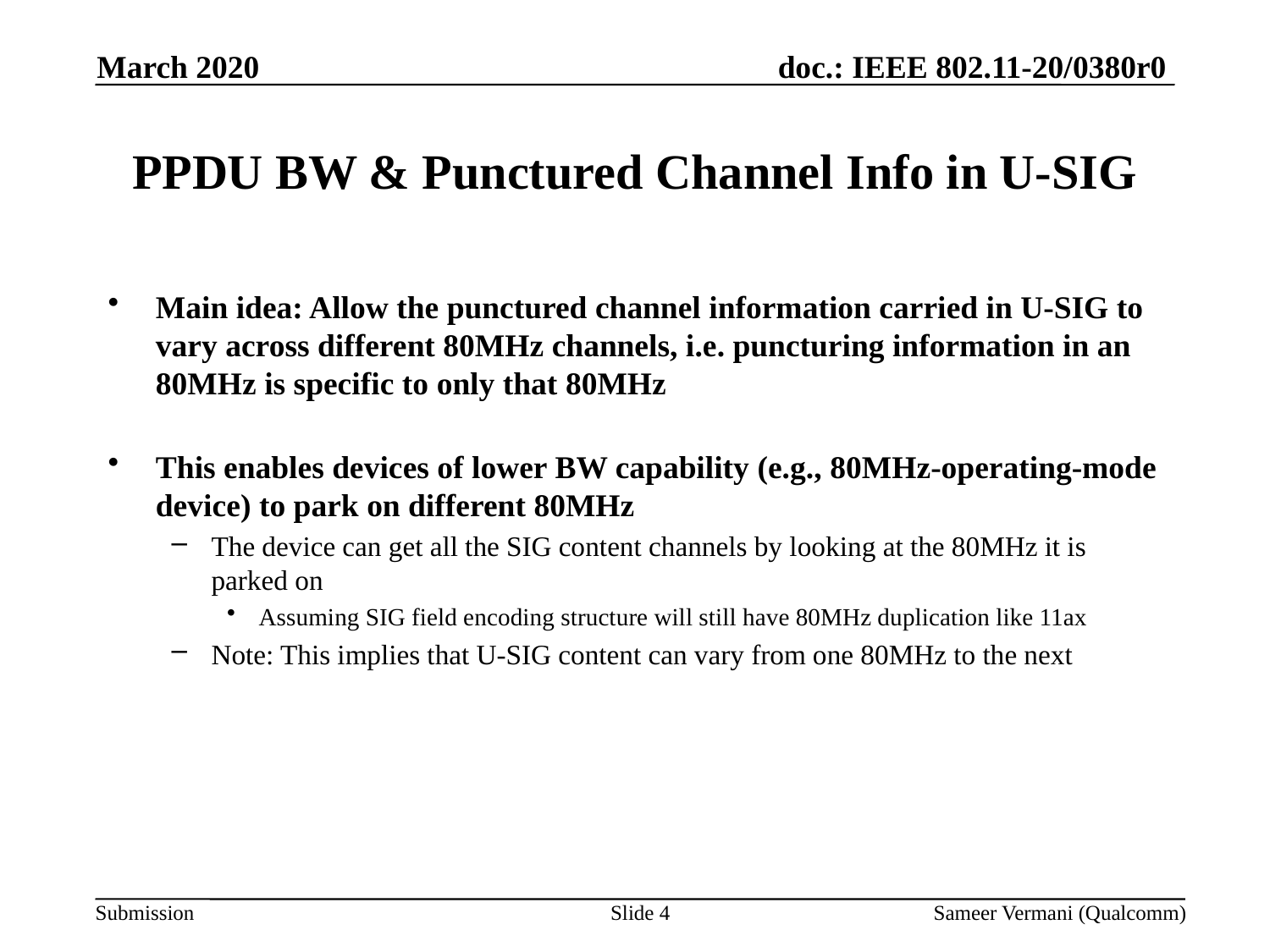

March 2020
# PPDU BW & Punctured Channel Info in U-SIG
Main idea: Allow the punctured channel information carried in U-SIG to vary across different 80MHz channels, i.e. puncturing information in an 80MHz is specific to only that 80MHz

This enables devices of lower BW capability (e.g., 80MHz-operating-mode device) to park on different 80MHz
The device can get all the SIG content channels by looking at the 80MHz it is parked on
Assuming SIG field encoding structure will still have 80MHz duplication like 11ax
Note: This implies that U-SIG content can vary from one 80MHz to the next

Slide 4
Sameer Vermani (Qualcomm)